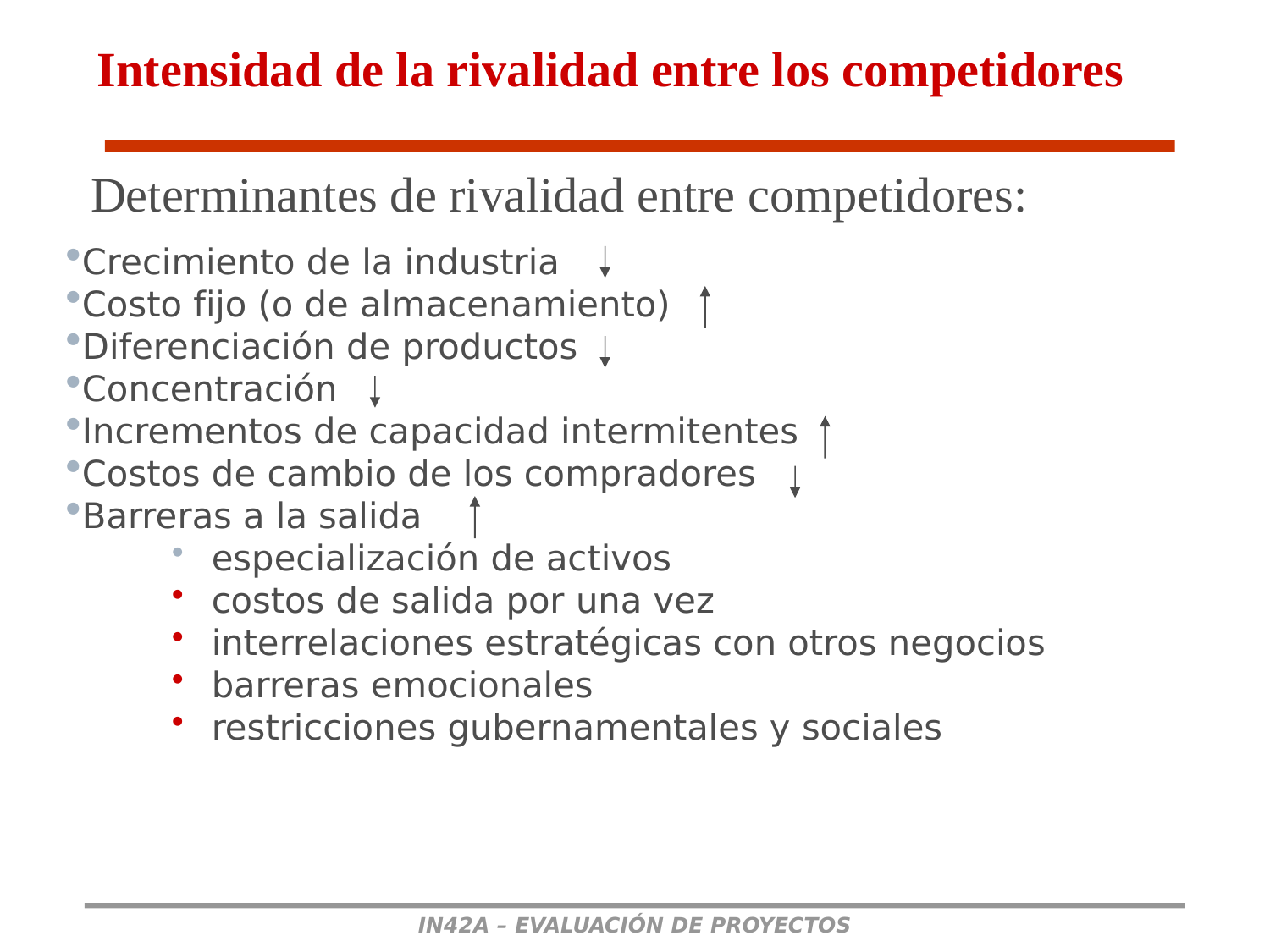

Intensidad de la rivalidad entre los competidores

Determinantes de rivalidad entre competidores:
Crecimiento de la industria
Costo fijo (o de almacenamiento)
Diferenciación de productos
Concentración
Incrementos de capacidad intermitentes
Costos de cambio de los compradores
Barreras a la salida
especialización de activos
costos de salida por una vez
interrelaciones estratégicas con otros negocios
barreras emocionales
restricciones gubernamentales y sociales

IN42A – EVALUACIÓN DE PROYECTOS